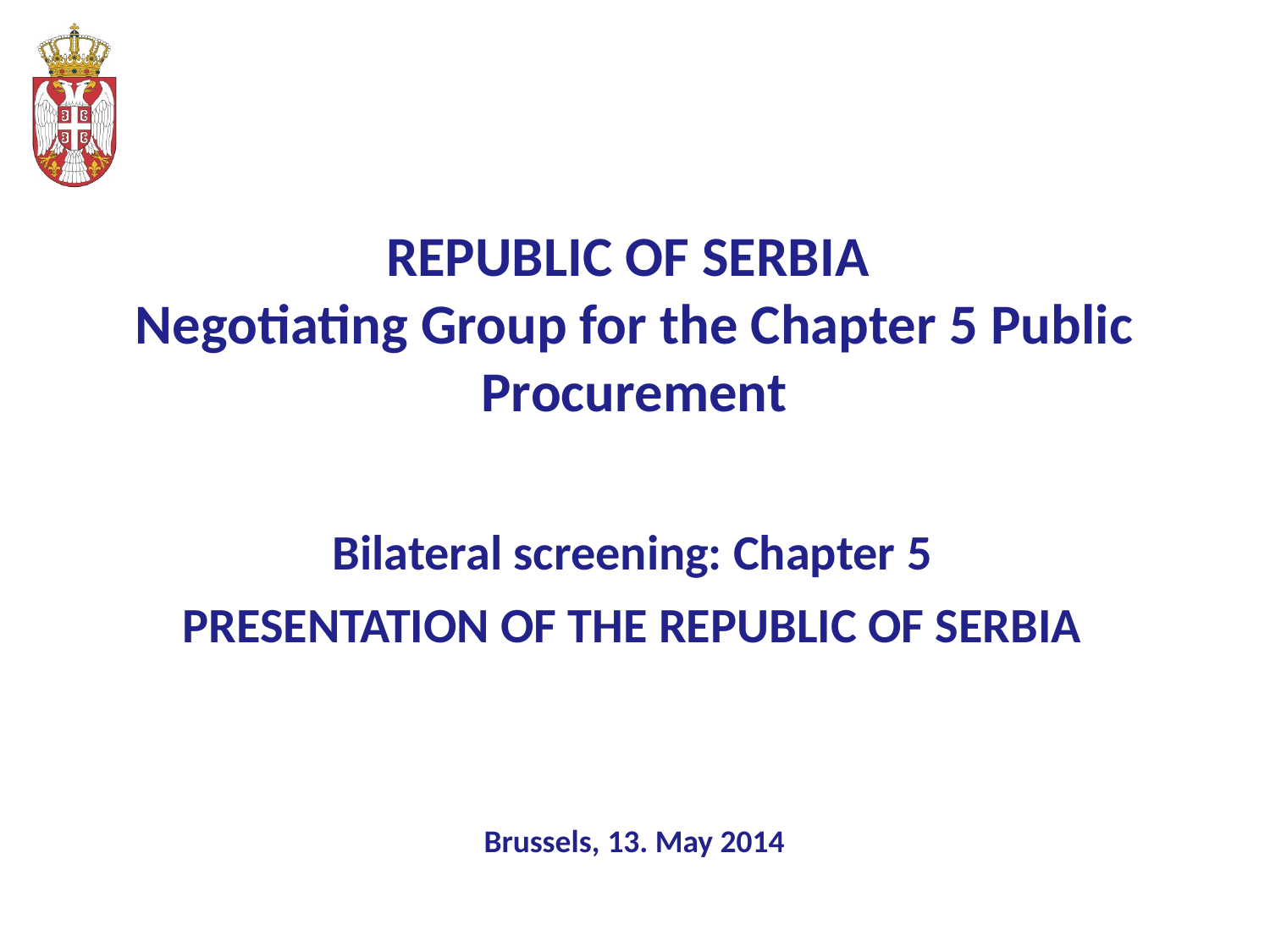

# REPUBLIC OF SERBIA Negotiating Group for the Chapter 5 Public Procurement
Bilateral screening: Chapter 5
PRESENTATION OF THE REPUBLIC OF SERBIA
Brussels, 13. May 2014